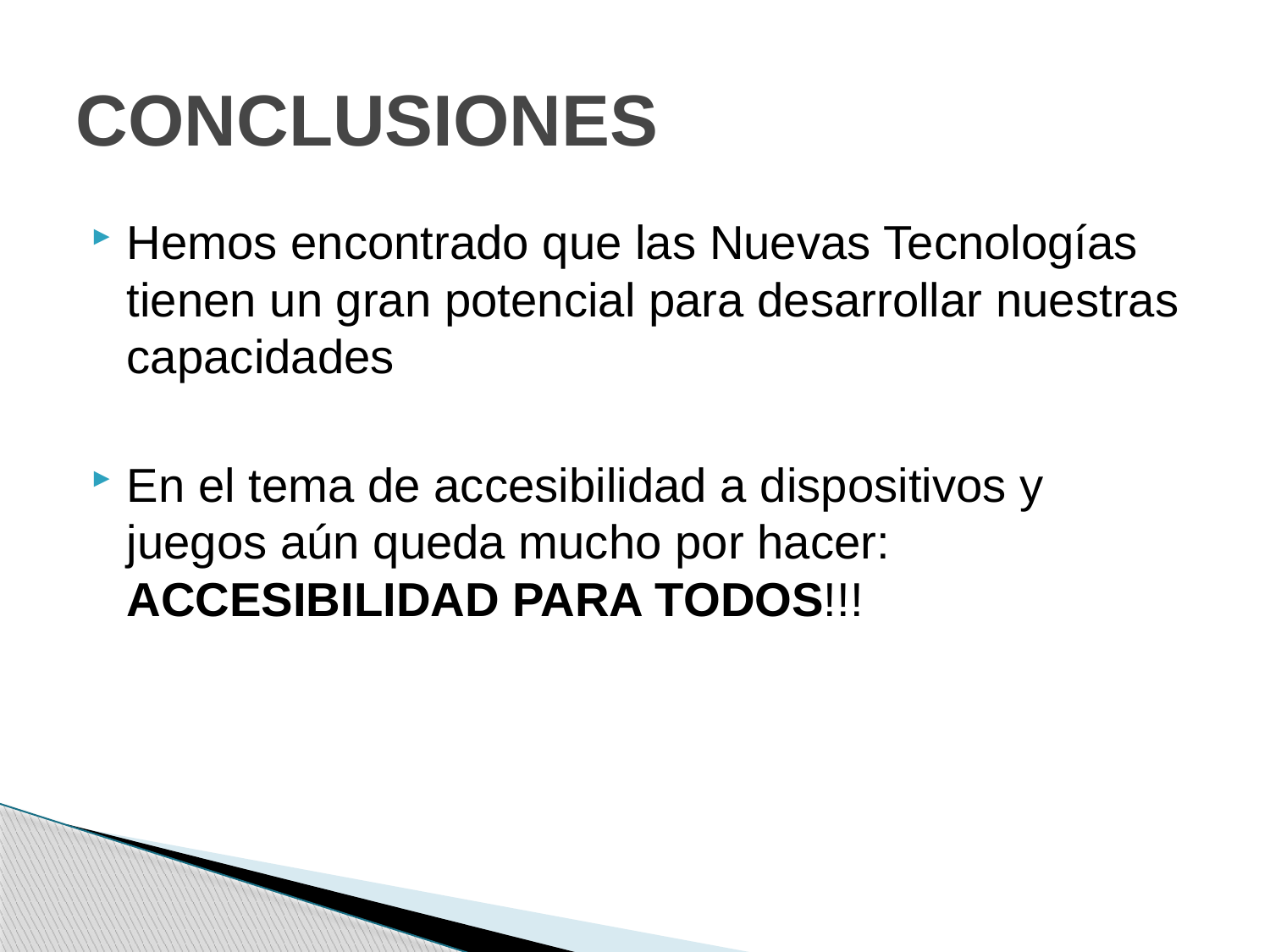

# CONCLUSIONES
Hemos encontrado que las Nuevas Tecnologías tienen un gran potencial para desarrollar nuestras capacidades

En el tema de accesibilidad a dispositivos y juegos aún queda mucho por hacer: ACCESIBILIDAD PARA TODOS!!!